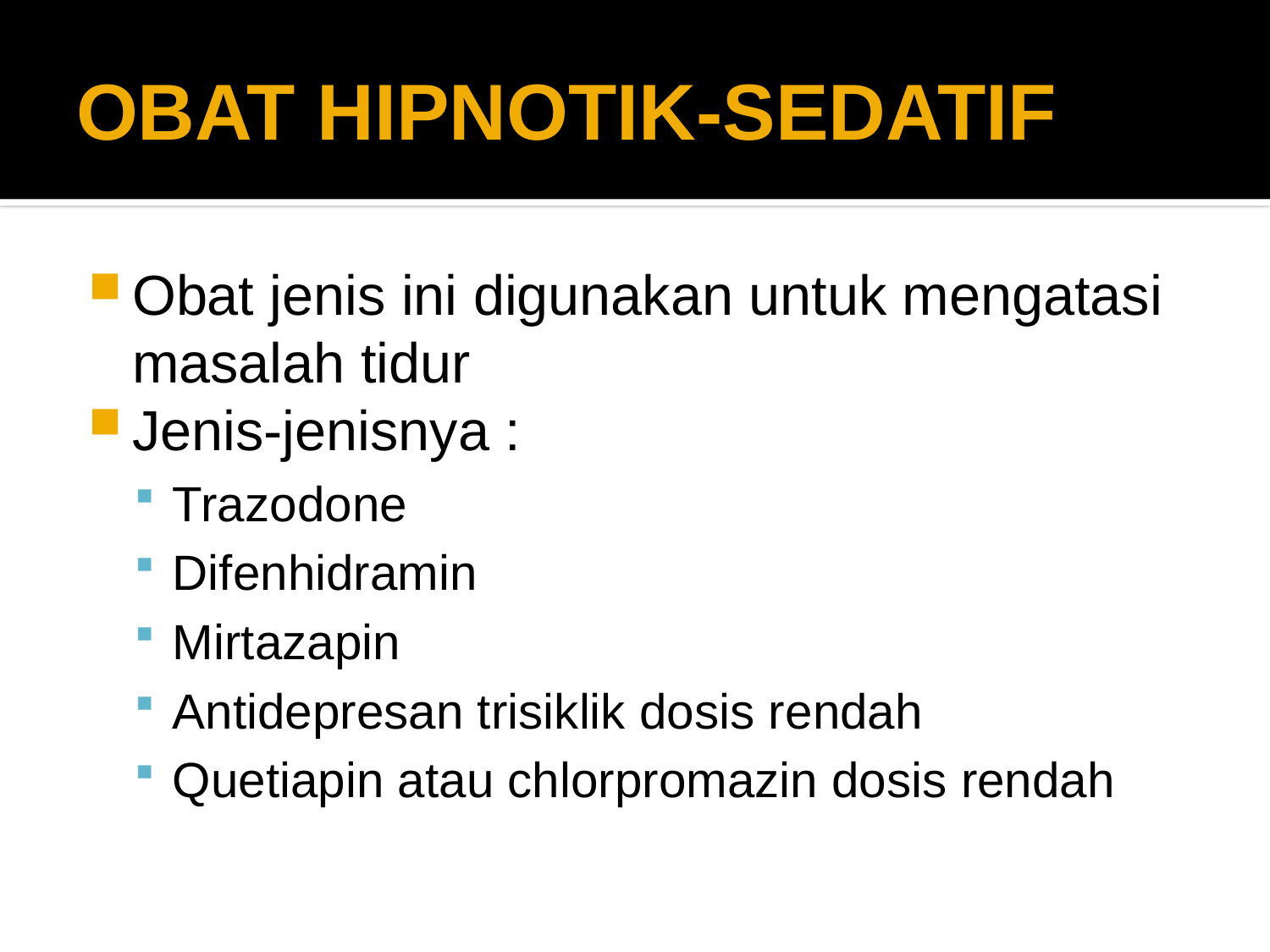

# OBAT HIPNOTIK-SEDATIF
Obat jenis ini digunakan untuk mengatasi masalah tidur
Jenis-jenisnya :
Trazodone
Difenhidramin
Mirtazapin
Antidepresan trisiklik dosis rendah
Quetiapin atau chlorpromazin dosis rendah